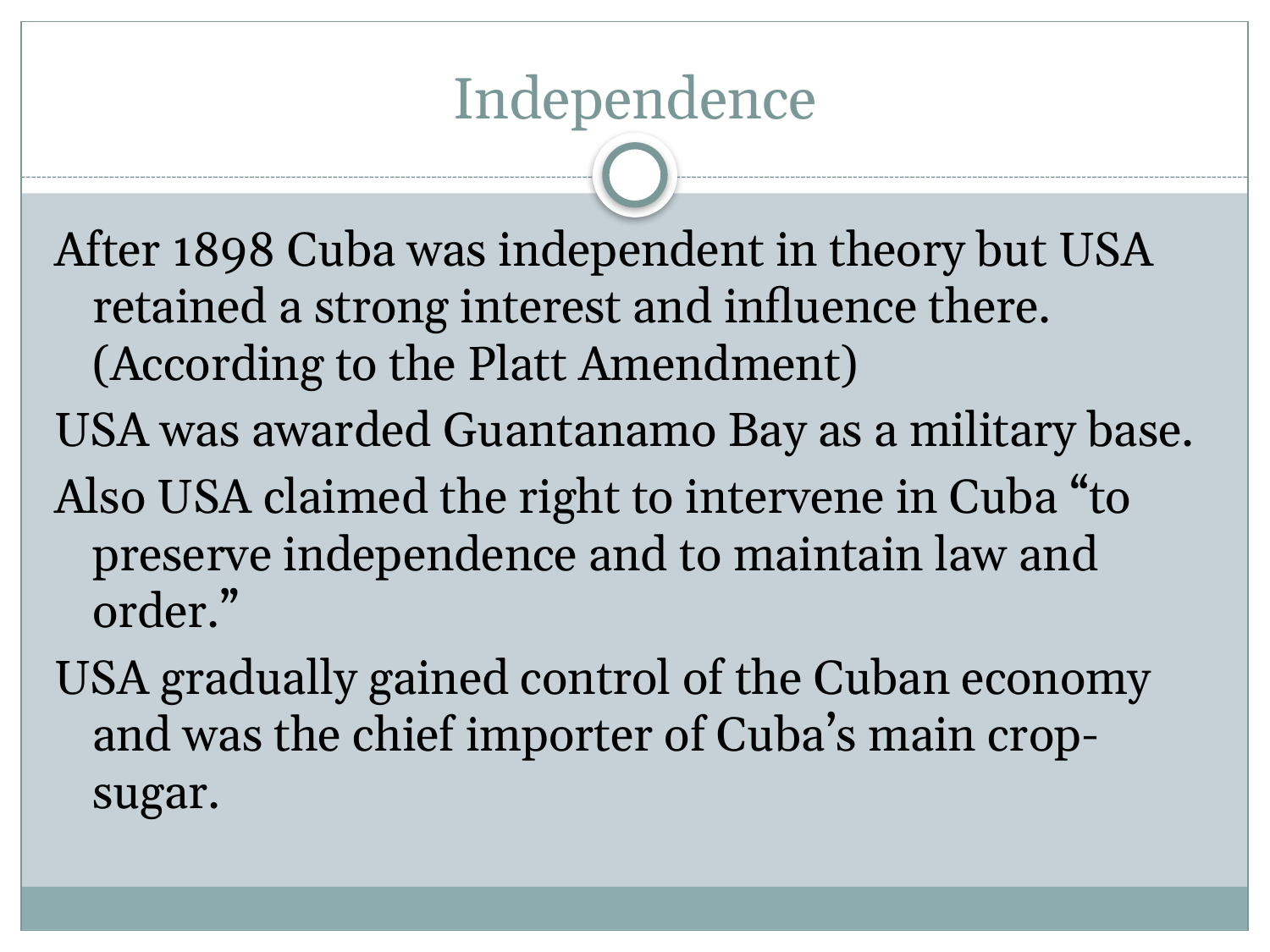

# Independence
After 1898 Cuba was independent in theory but USA retained a strong interest and influence there. (According to the Platt Amendment)
USA was awarded Guantanamo Bay as a military base.
Also USA claimed the right to intervene in Cuba “to preserve independence and to maintain law and order.”
USA gradually gained control of the Cuban economy and was the chief importer of Cuba’s main crop- sugar.